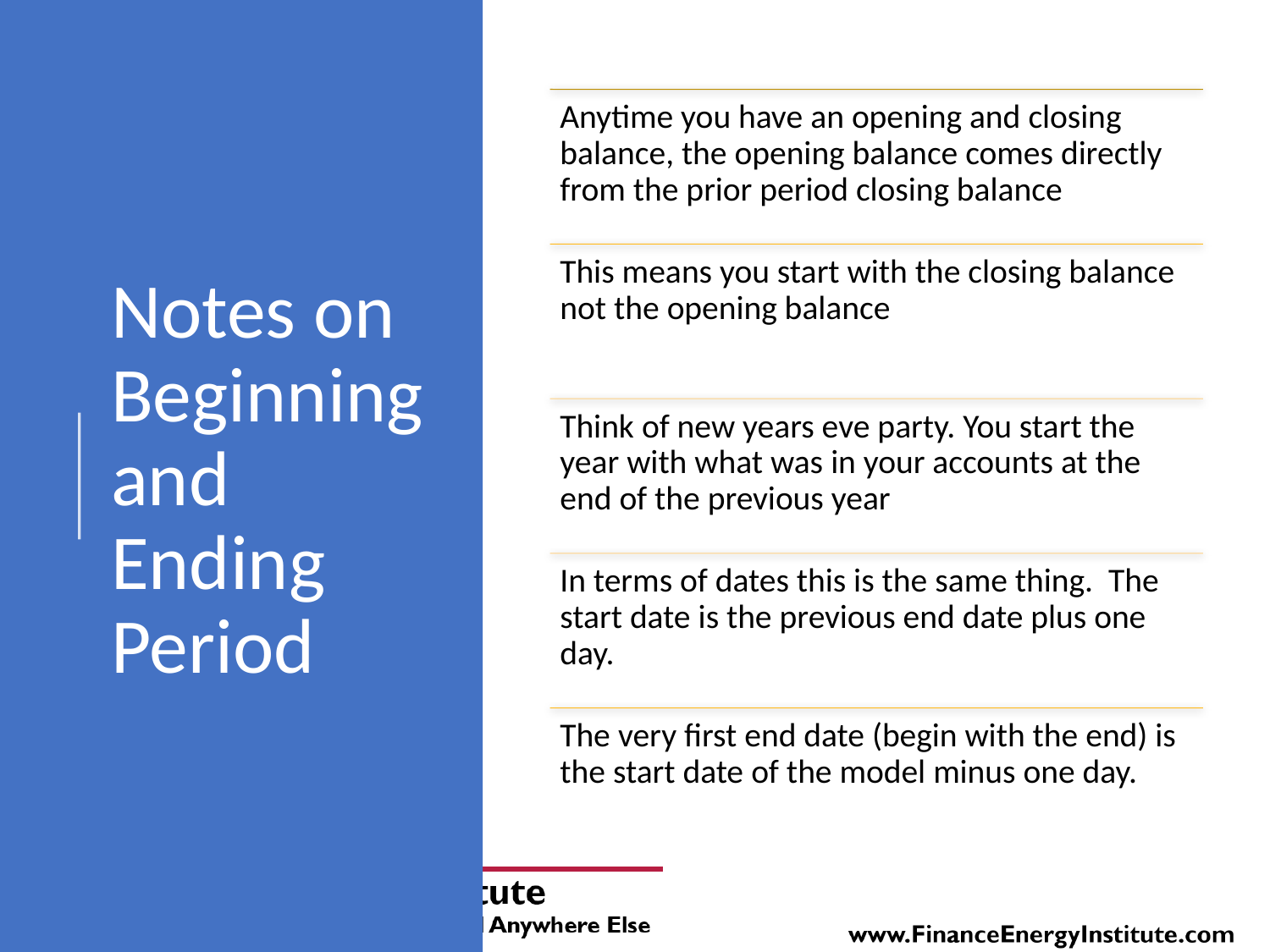

Anytime you have an opening and closing balance, the opening balance comes directly from the prior period closing balance
This means you start with the closing balance not the opening balance
Think of new years eve party. You start the year with what was in your accounts at the end of the previous year
In terms of dates this is the same thing.  The start date is the previous end date plus one day.
The very first end date (begin with the end) is the start date of the model minus one day.
# Notes on Beginning and Ending Period